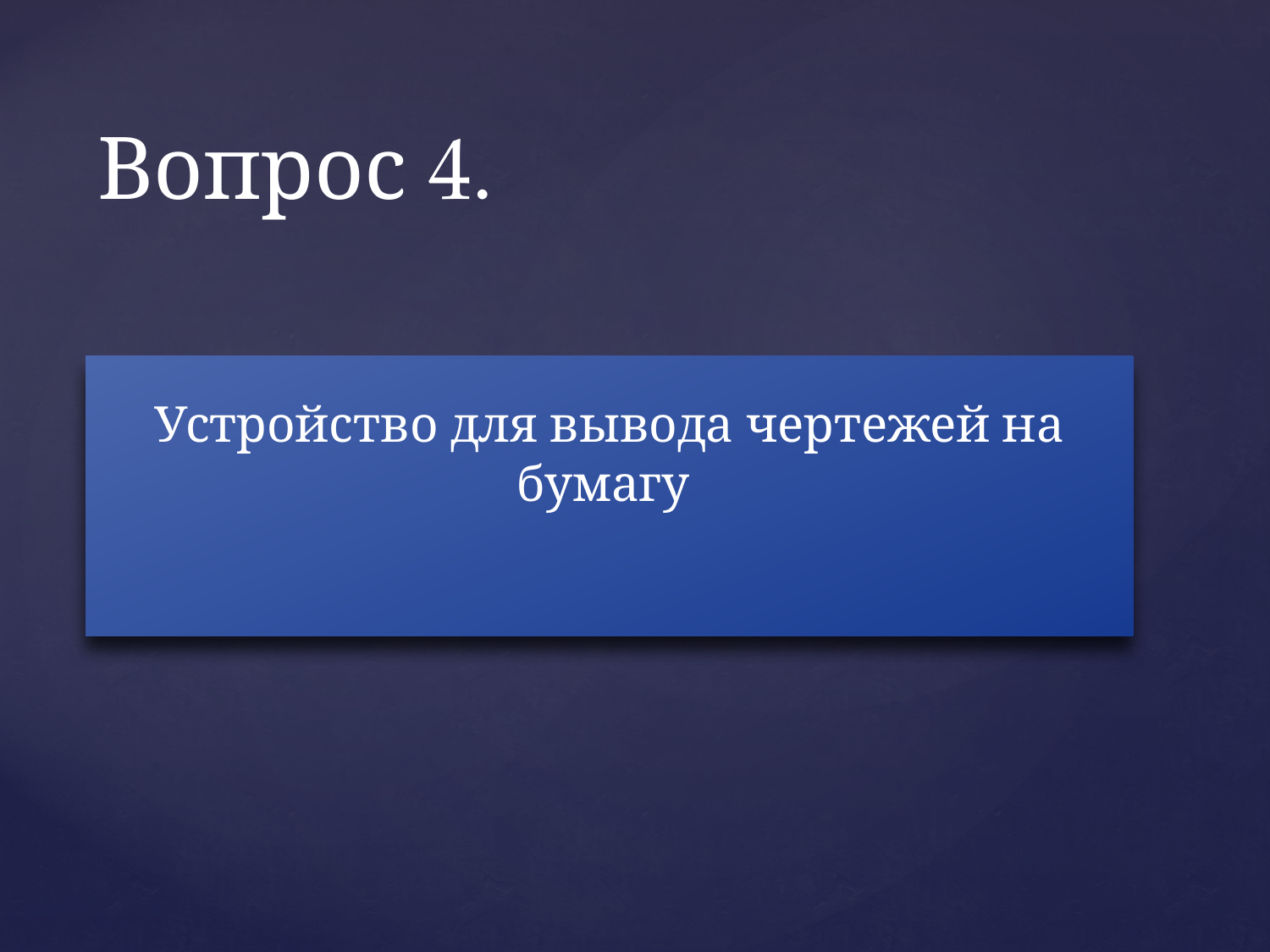

# Вопрос 4.
Устройство для вывода чертежей на бумагу